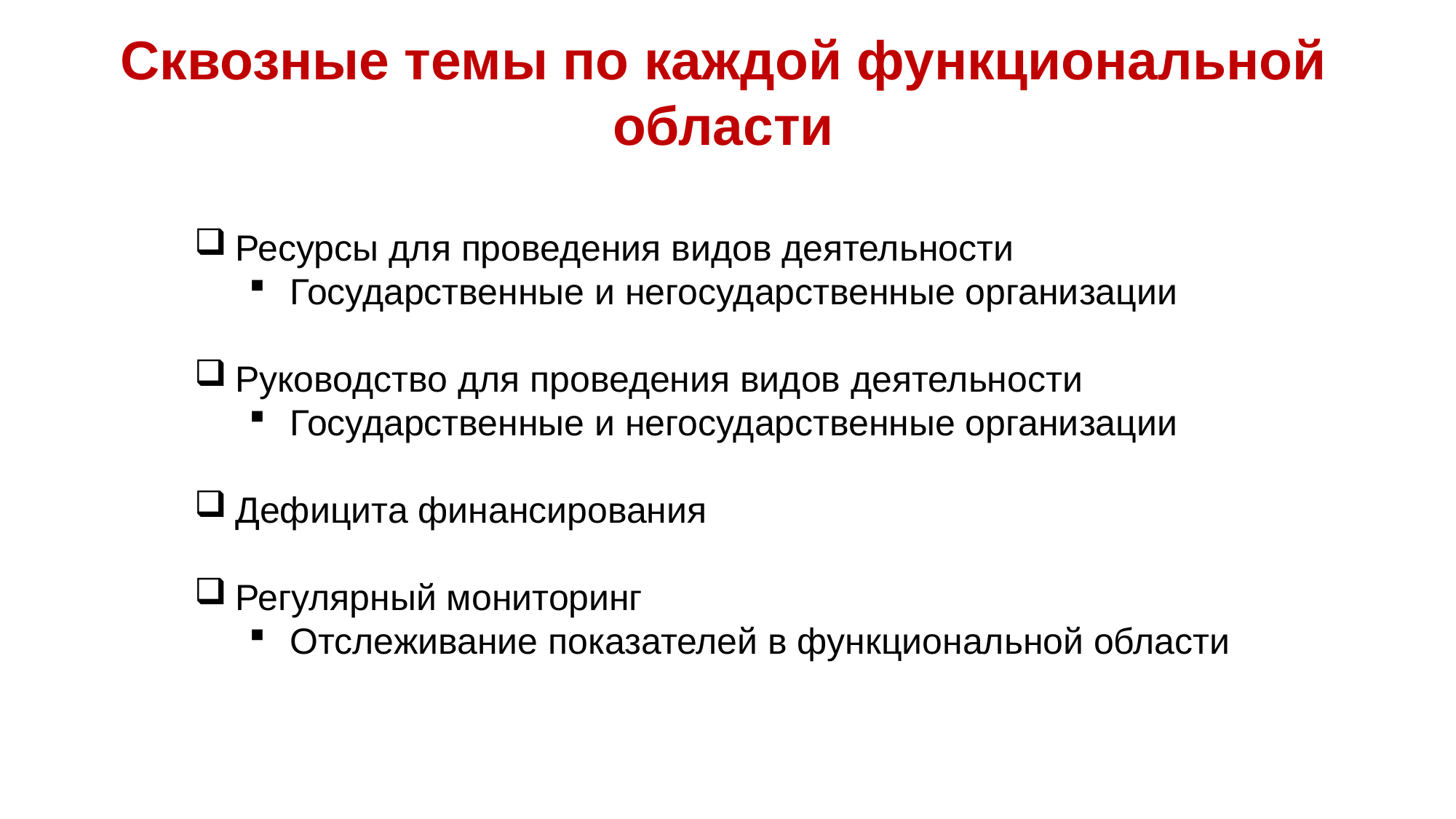

# Сквозные темы по каждой функциональной области
Ресурсы для проведения видов деятельности
Государственные и негосударственные организации

Руководство для проведения видов деятельности
Государственные и негосударственные организации

Дефицита финансирования

Регулярный мониторинг
Отслеживание показателей в функциональной области